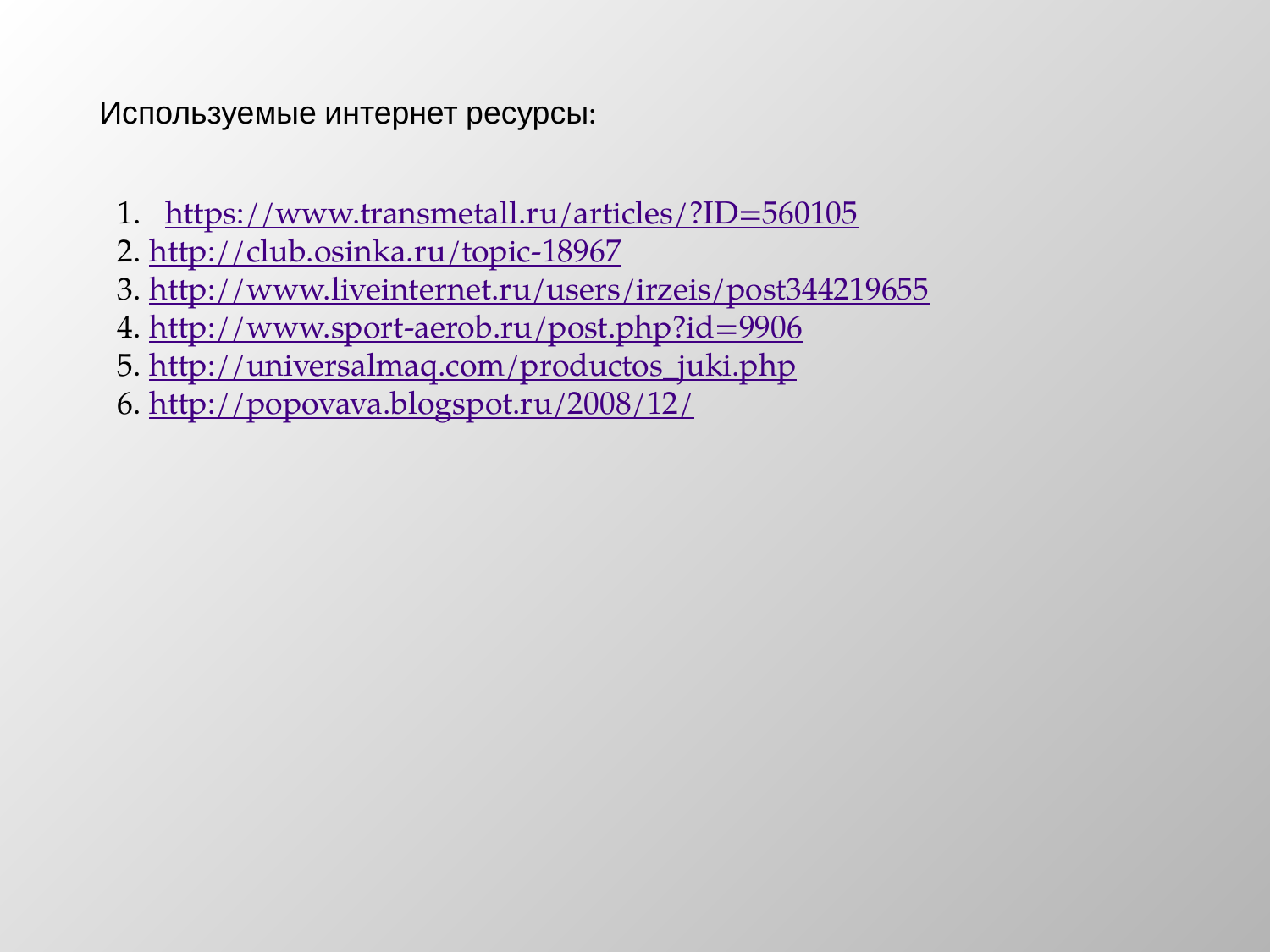

Используемые интернет ресурсы:
https://www.transmetall.ru/articles/?ID=560105
2. http://club.osinka.ru/topic-18967
3. http://www.liveinternet.ru/users/irzeis/post344219655
4. http://www.sport-aerob.ru/post.php?id=9906
5. http://universalmaq.com/productos_juki.php
6. http://popovava.blogspot.ru/2008/12/